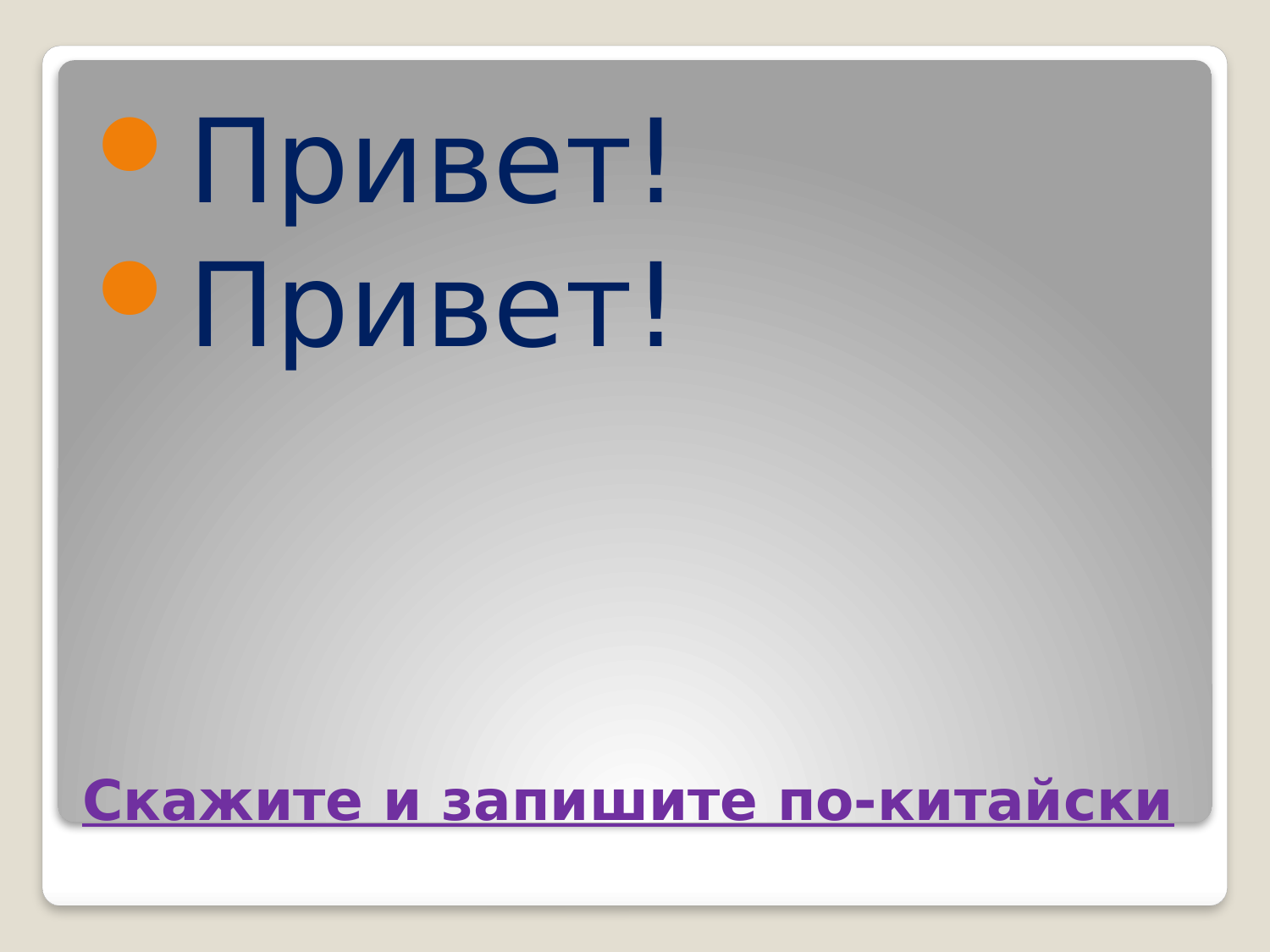

Привет!
Привет!
# Скажите и запишите по-китайски